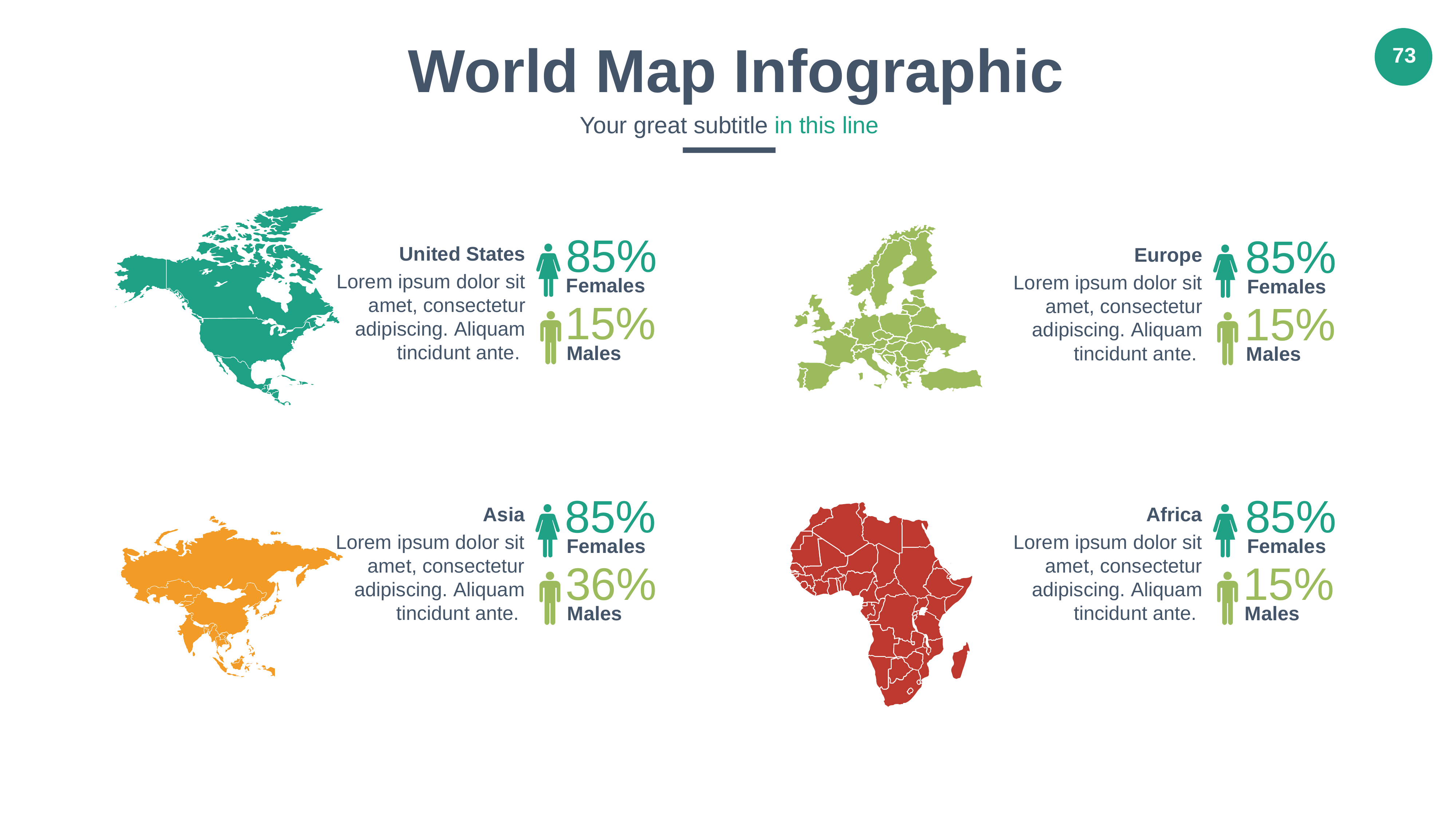

World Map Infographic
Your great subtitle in this line

85%

Females

85%

Females
United States
Lorem ipsum dolor sit amet, consectetur adipiscing. Aliquam tincidunt ante.
Europe
Lorem ipsum dolor sit amet, consectetur adipiscing. Aliquam tincidunt ante.
15%

Males
15%

Males
85%

Females
85%

Females
Asia
Lorem ipsum dolor sit amet, consectetur adipiscing. Aliquam tincidunt ante.
Africa
Lorem ipsum dolor sit amet, consectetur adipiscing. Aliquam tincidunt ante.

36%

Males
15%

Males